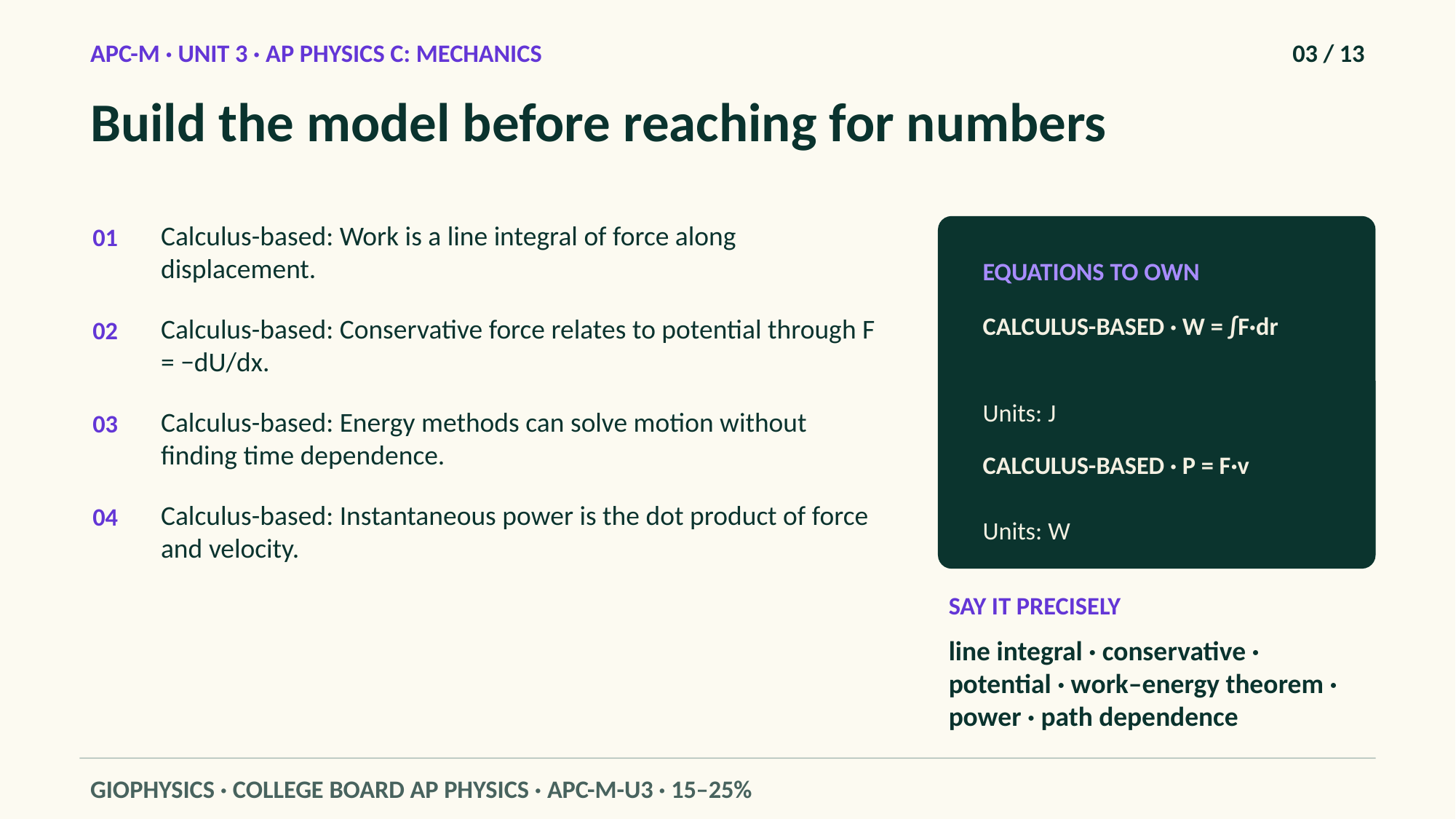

APC-M · UNIT 3 · AP PHYSICS C: MECHANICS
03 / 13
Build the model before reaching for numbers
Calculus-based: Work is a line integral of force along displacement.
01

EQUATIONS TO OWN
CALCULUS-BASED · W = ∫F·dr
Calculus-based: Conservative force relates to potential through F = −dU/dx.
02
Units: J
Calculus-based: Energy methods can solve motion without finding time dependence.
03
CALCULUS-BASED · P = F·v
Calculus-based: Instantaneous power is the dot product of force and velocity.
04
Units: W
SAY IT PRECISELY
line integral · conservative · potential · work–energy theorem · power · path dependence

GIOPHYSICS · COLLEGE BOARD AP PHYSICS · APC-M-U3 · 15–25%